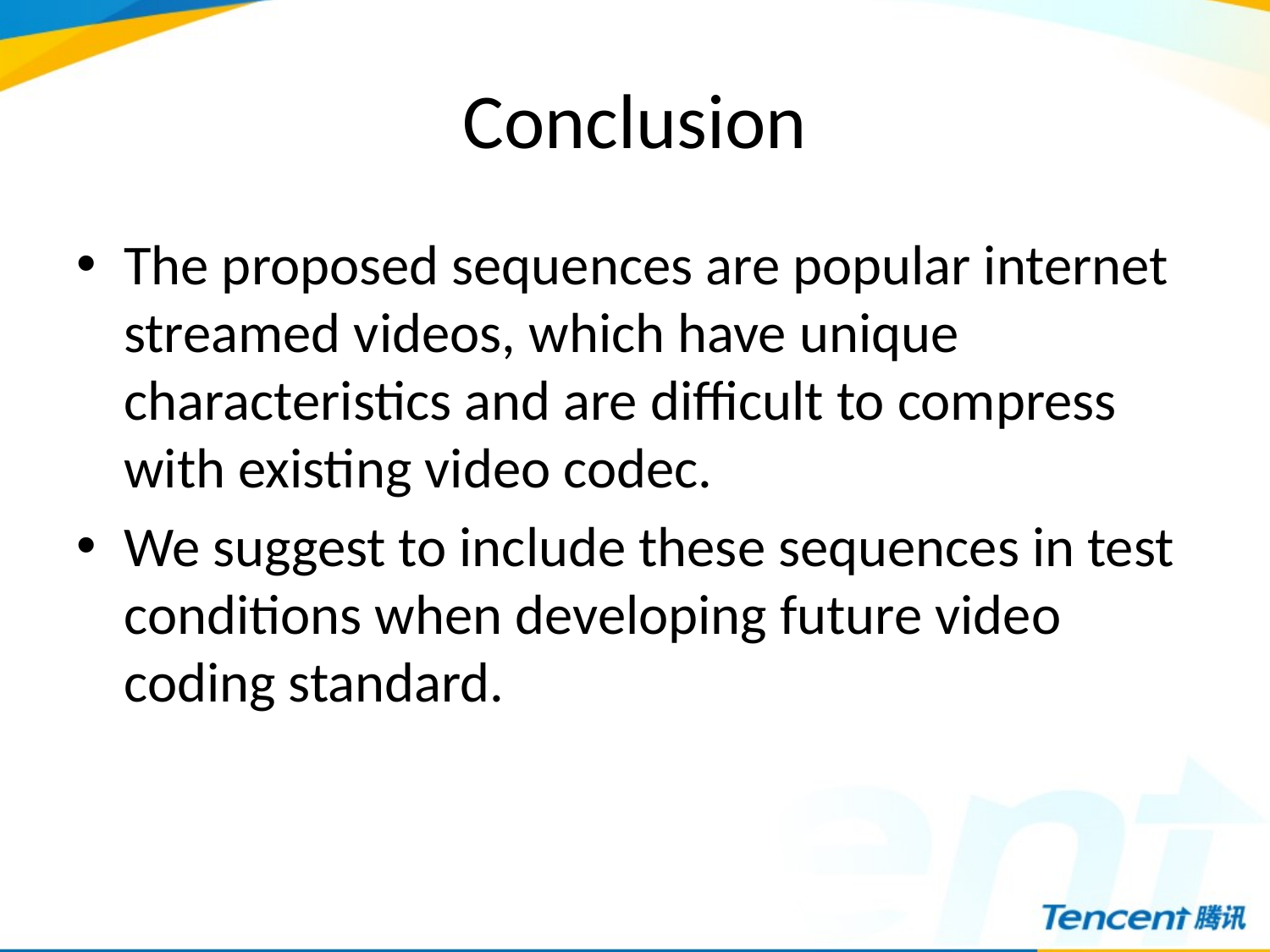

# Conclusion
The proposed sequences are popular internet streamed videos, which have unique characteristics and are difficult to compress with existing video codec.
We suggest to include these sequences in test conditions when developing future video coding standard.